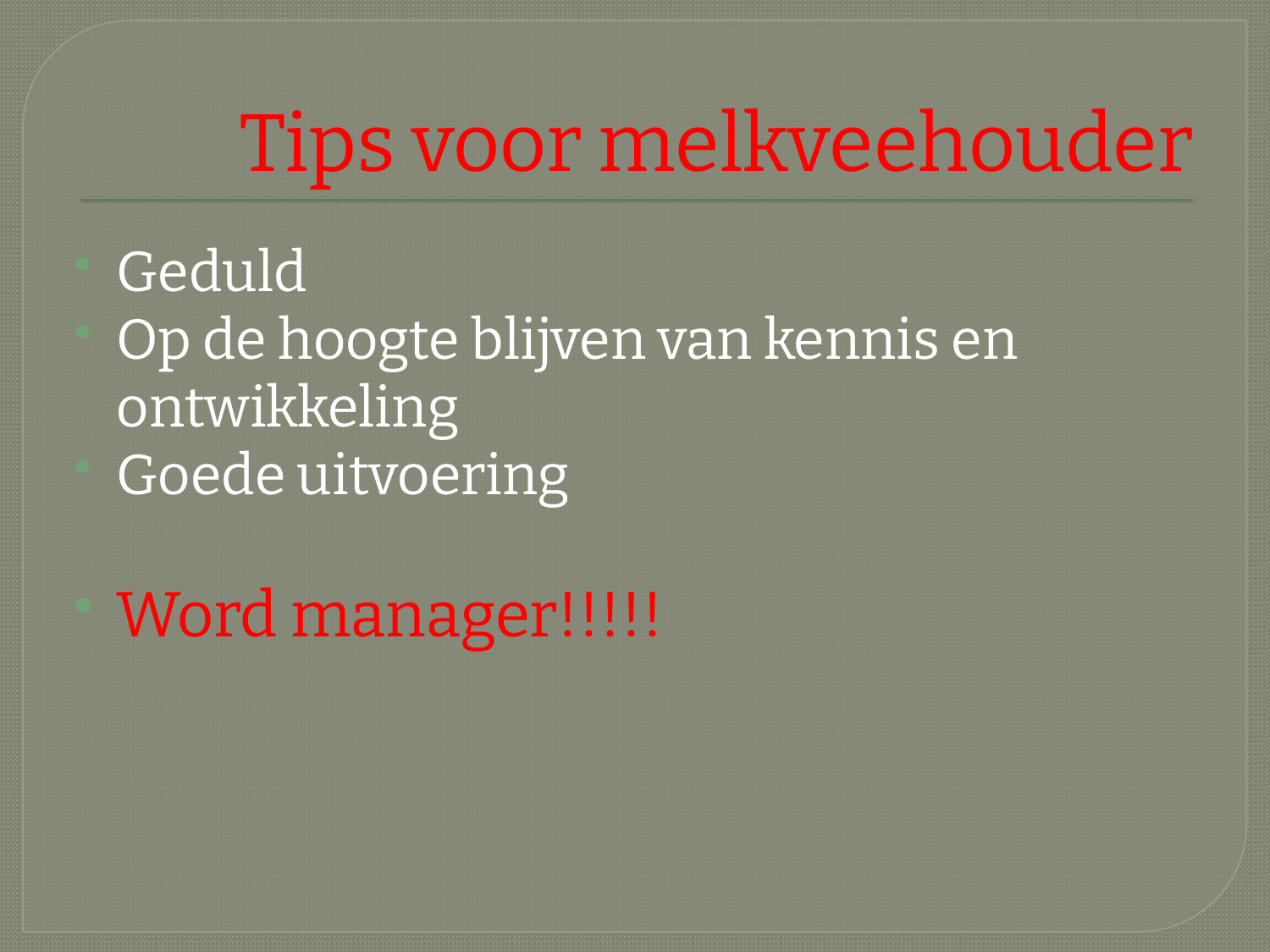

# Tips voor melkveehouder
Geduld
Op de hoogte blijven van kennis en ontwikkeling
Goede uitvoering

Word manager!!!!!